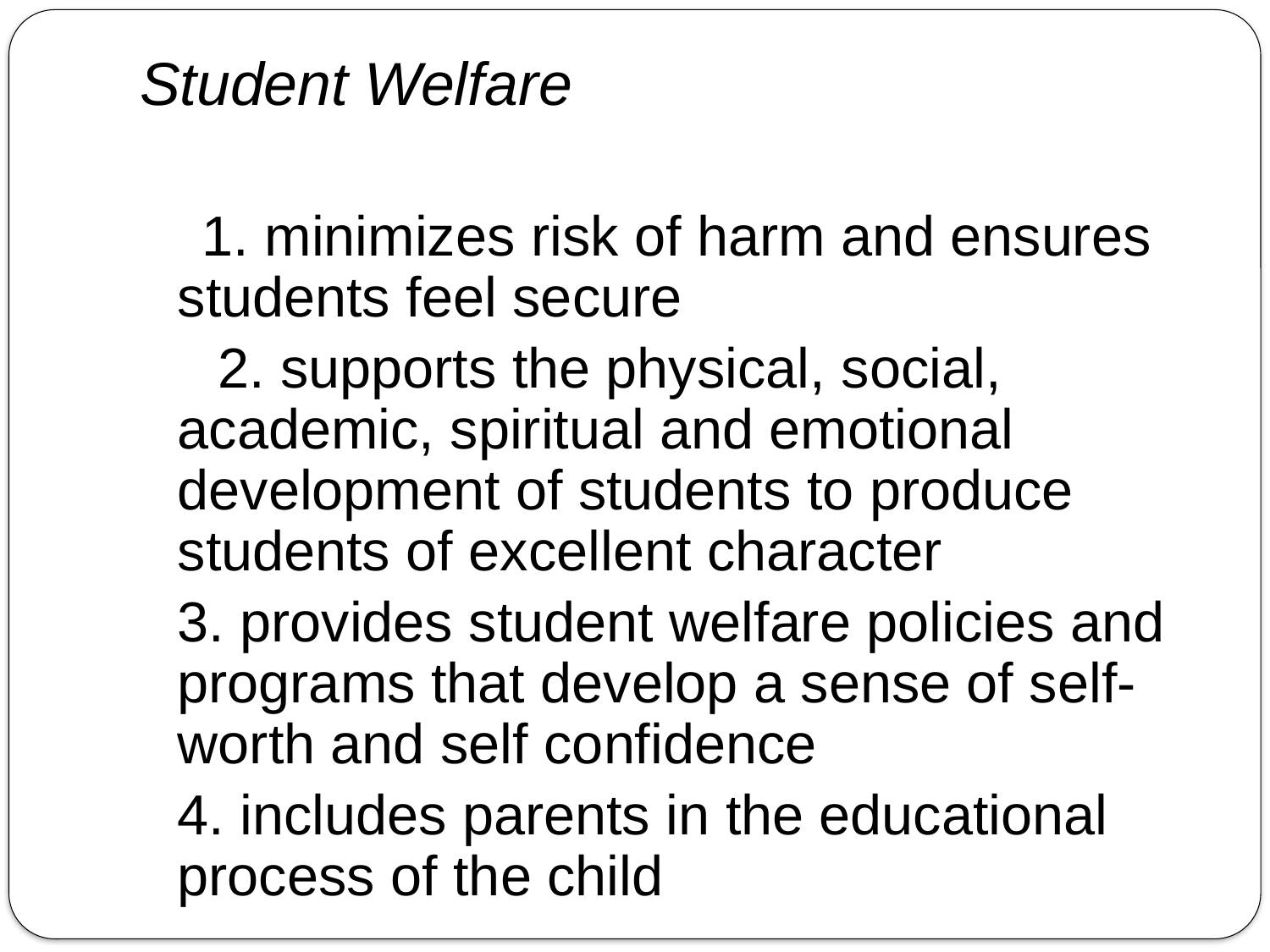

# Student Welfare
sc1. minimizes risk of harm and ensures students feel secure
     2. supports the physical, social, academic, spiritual and emotional development of students to produce students of excellent character
	3. provides student welfare policies and programs that develop a sense of self-worth and self confidence
	4. includes parents in the educational process of the child